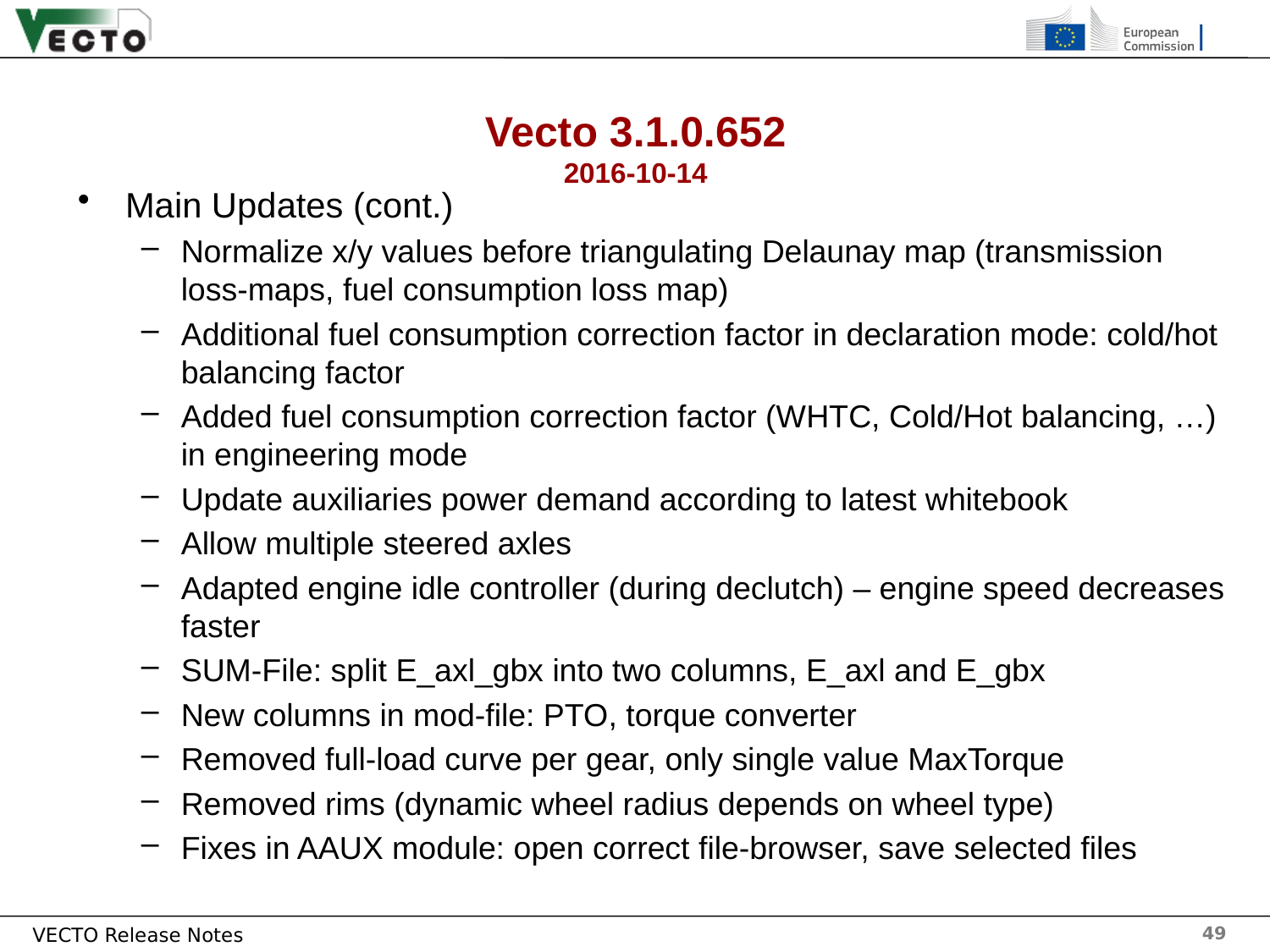

# Vecto 3.1.0.652 2016-10-14
Main Updates (cont.)
Normalize x/y values before triangulating Delaunay map (transmission loss-maps, fuel consumption loss map)
Additional fuel consumption correction factor in declaration mode: cold/hot balancing factor
Added fuel consumption correction factor (WHTC, Cold/Hot balancing, …) in engineering mode
Update auxiliaries power demand according to latest whitebook
Allow multiple steered axles
Adapted engine idle controller (during declutch) – engine speed decreases faster
SUM-File: split E_axl_gbx into two columns, E_axl and E_gbx
New columns in mod-file: PTO, torque converter
Removed full-load curve per gear, only single value MaxTorque
Removed rims (dynamic wheel radius depends on wheel type)
Fixes in AAUX module: open correct file-browser, save selected files